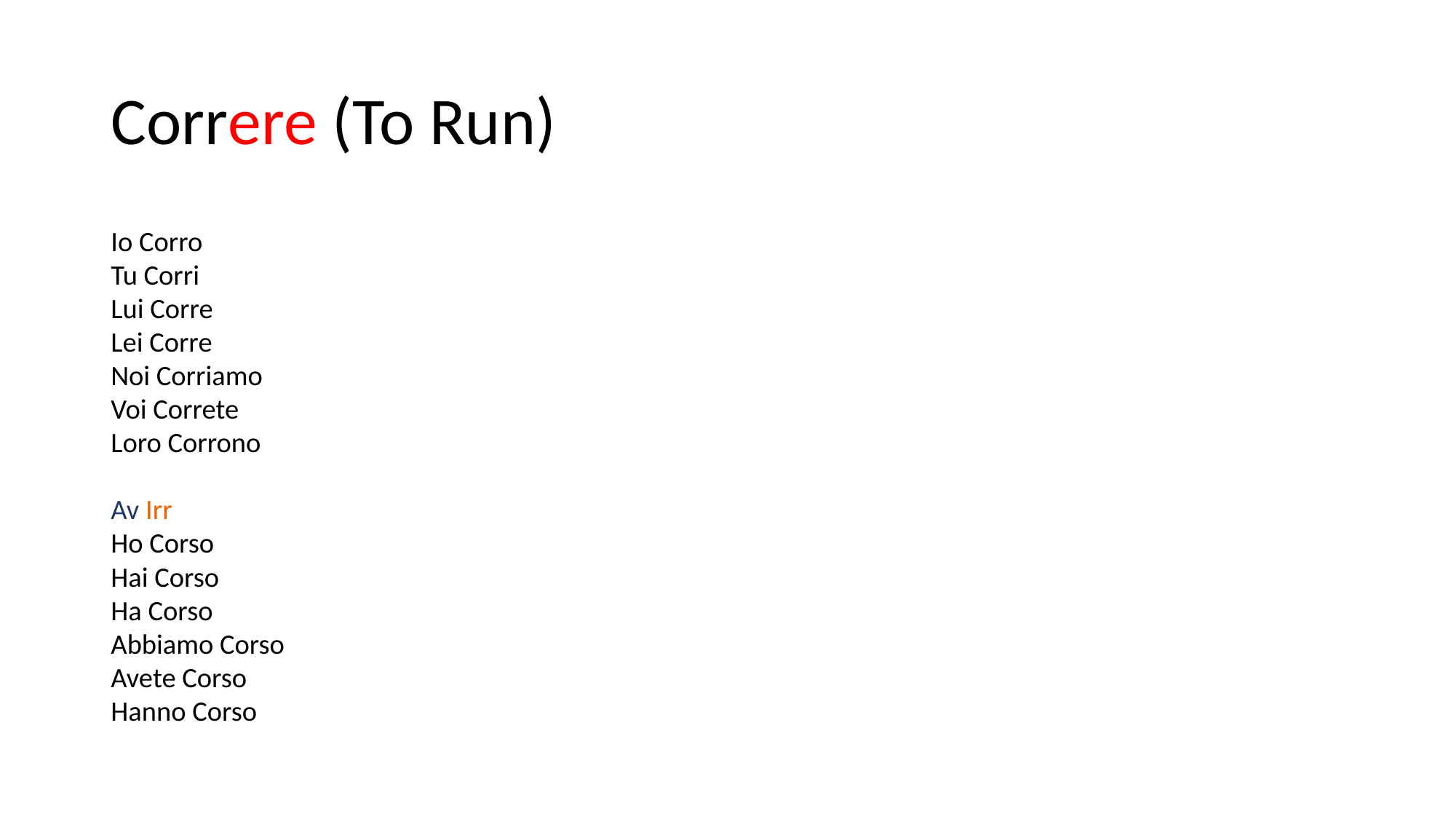

# Correre (To Run)
Io Corro
Tu Corri
Lui Corre
Lei Corre
Noi Corriamo
Voi Correte
Loro Corrono

Av Irr
Ho Corso
Hai Corso
Ha Corso
Abbiamo Corso
Avete Corso
Hanno Corso